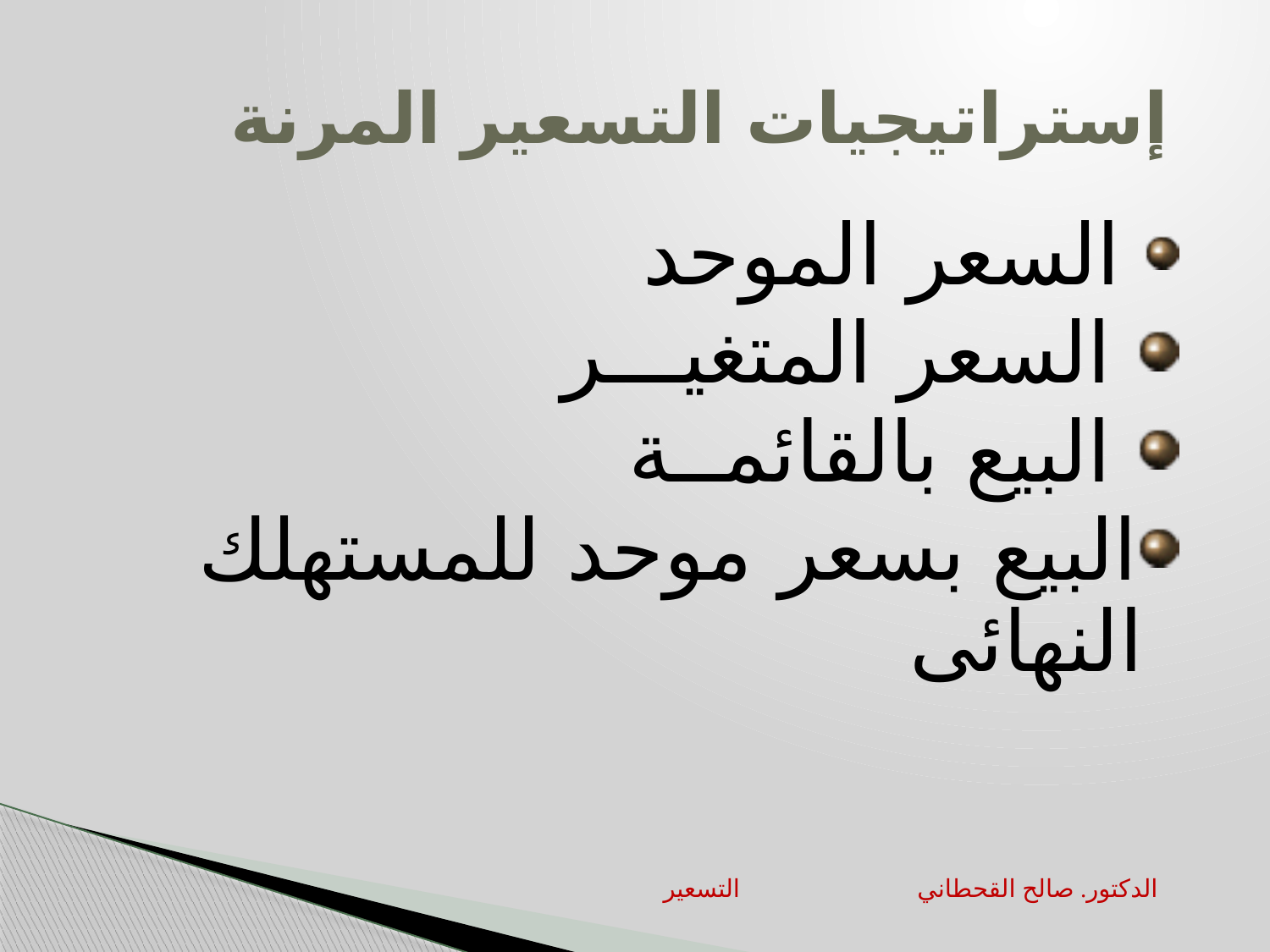

# إستراتيجيات التسعير المرنة
 السعر الموحد
 السعر المتغيـــر
 البيع بالقائمــة
البيع بسعر موحد للمستهلك النهائى
التسعير		الدكتور. صالح القحطاني